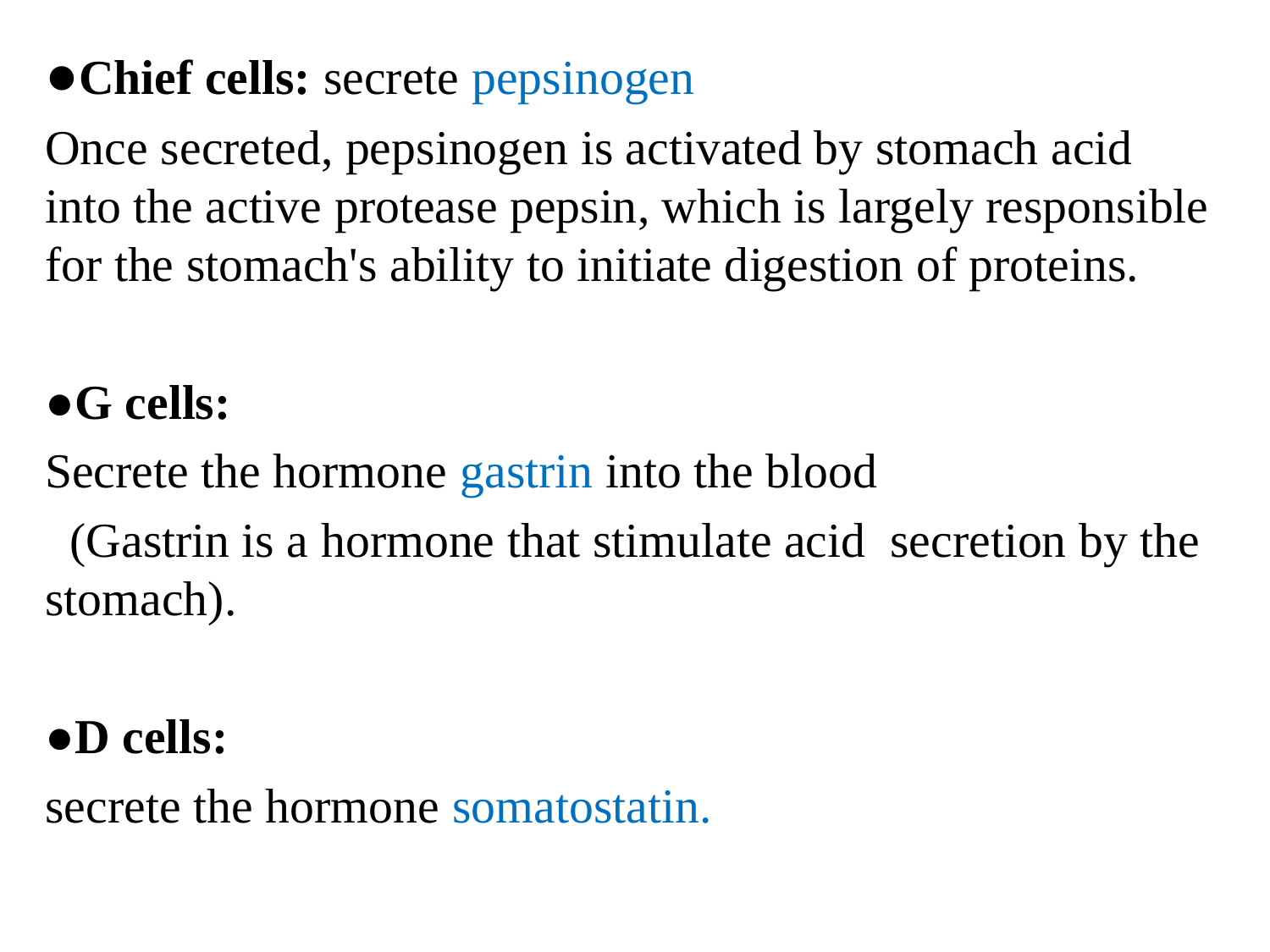

●Chief cells: secrete pepsinogen
Once secreted, pepsinogen is activated by stomach acid into the active protease pepsin, which is largely responsible for the stomach's ability to initiate digestion of proteins.

●G cells:
Secrete the hormone gastrin into the blood
  (Gastrin is a hormone that stimulate acid  secretion by the stomach).

●D cells:
secrete the hormone somatostatin.